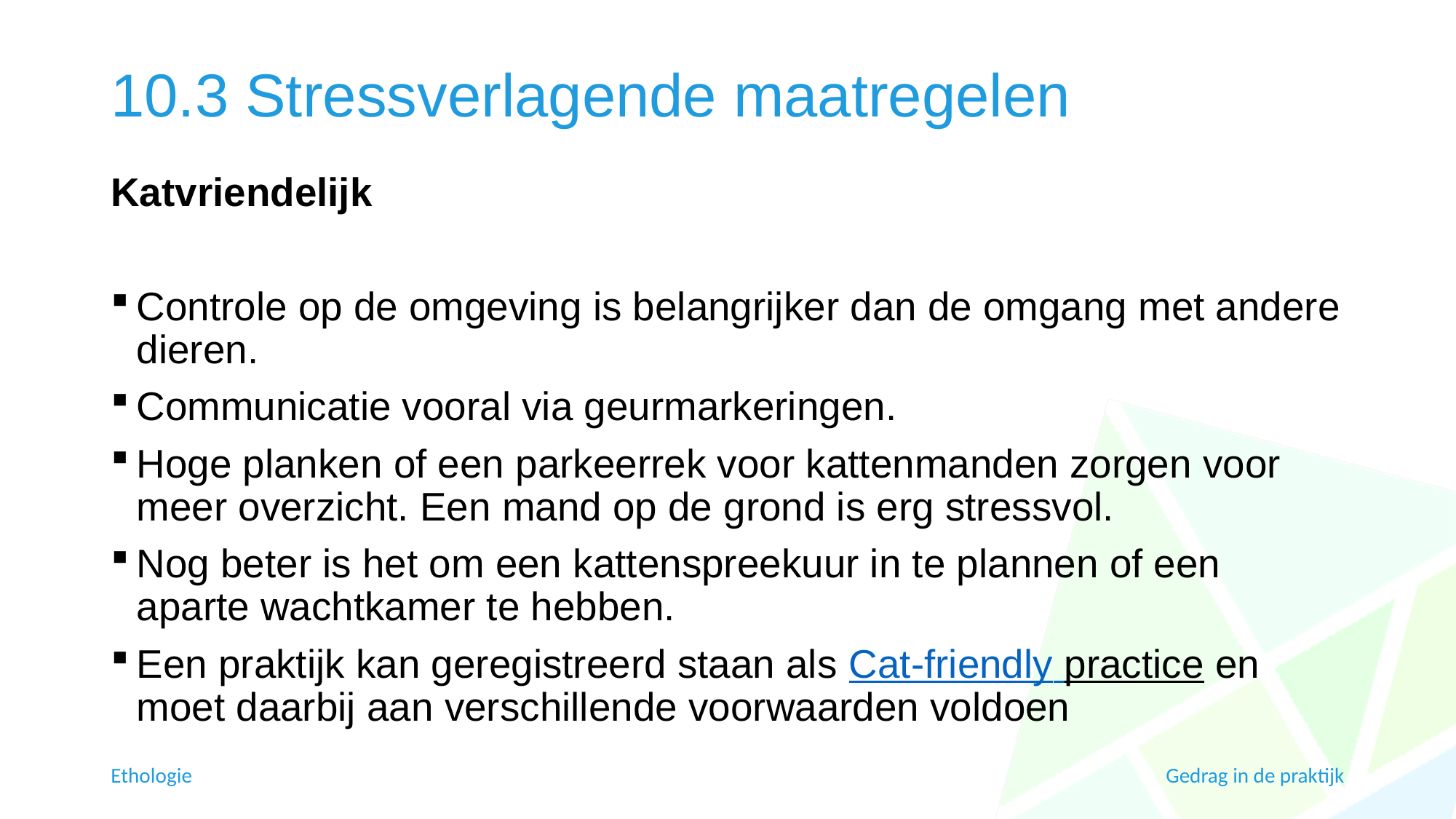

# 10.3 Stressverlagende maatregelen
Katvriendelijk

Controle op de omgeving is belangrijker dan de omgang met andere dieren.
Communicatie vooral via geurmarkeringen.
Hoge planken of een parkeerrek voor kattenmanden zorgen voor meer overzicht. Een mand op de grond is erg stressvol.
Nog beter is het om een kattenspreekuur in te plannen of een aparte wachtkamer te hebben.
Een praktijk kan geregistreerd staan als Cat-friendly practice en moet daarbij aan verschillende voorwaarden voldoen
Ethologie
Gedrag in de praktijk